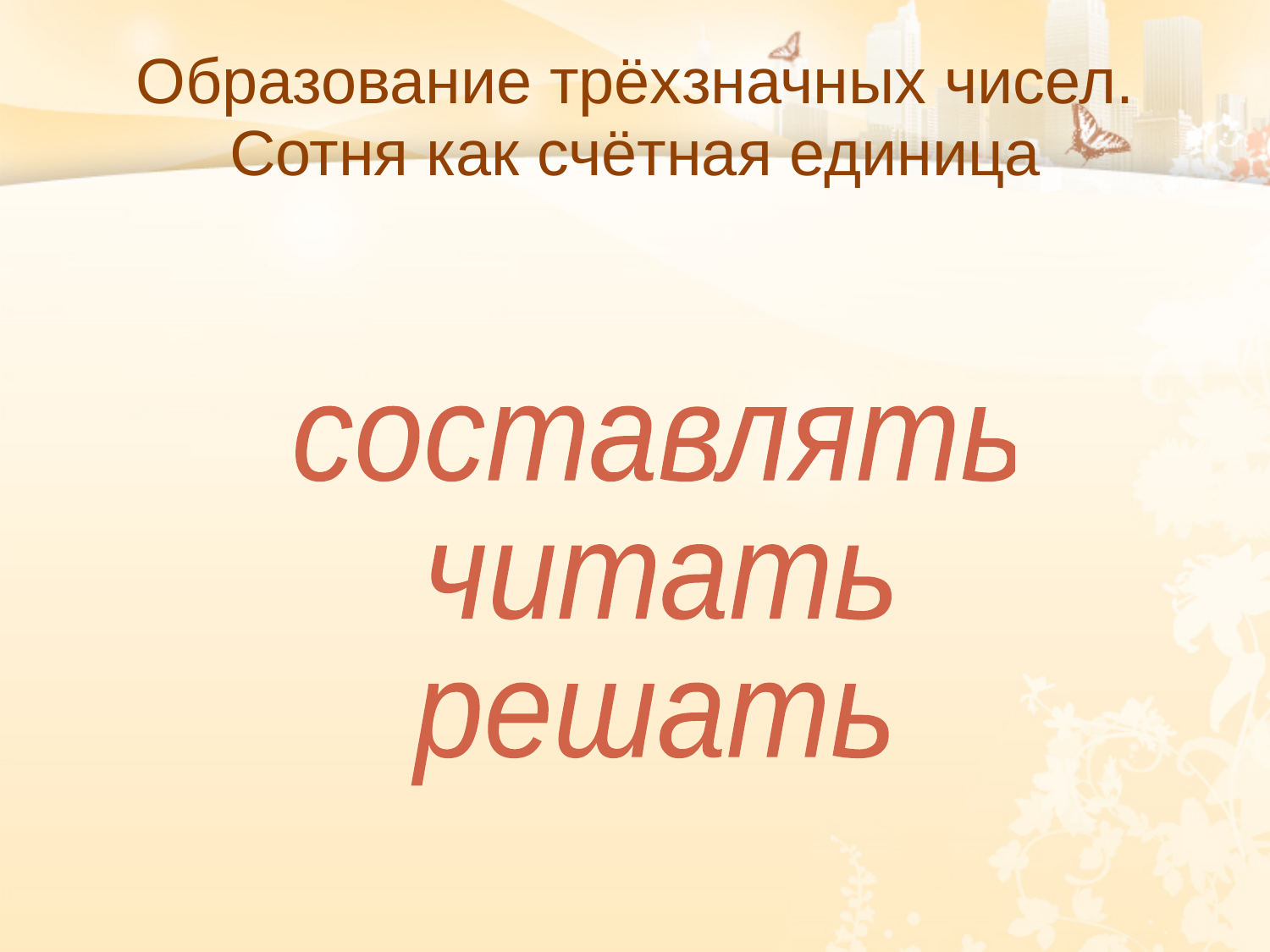

# Образование трёхзначных чисел. Сотня как счётная единица

составлять
читать
решать